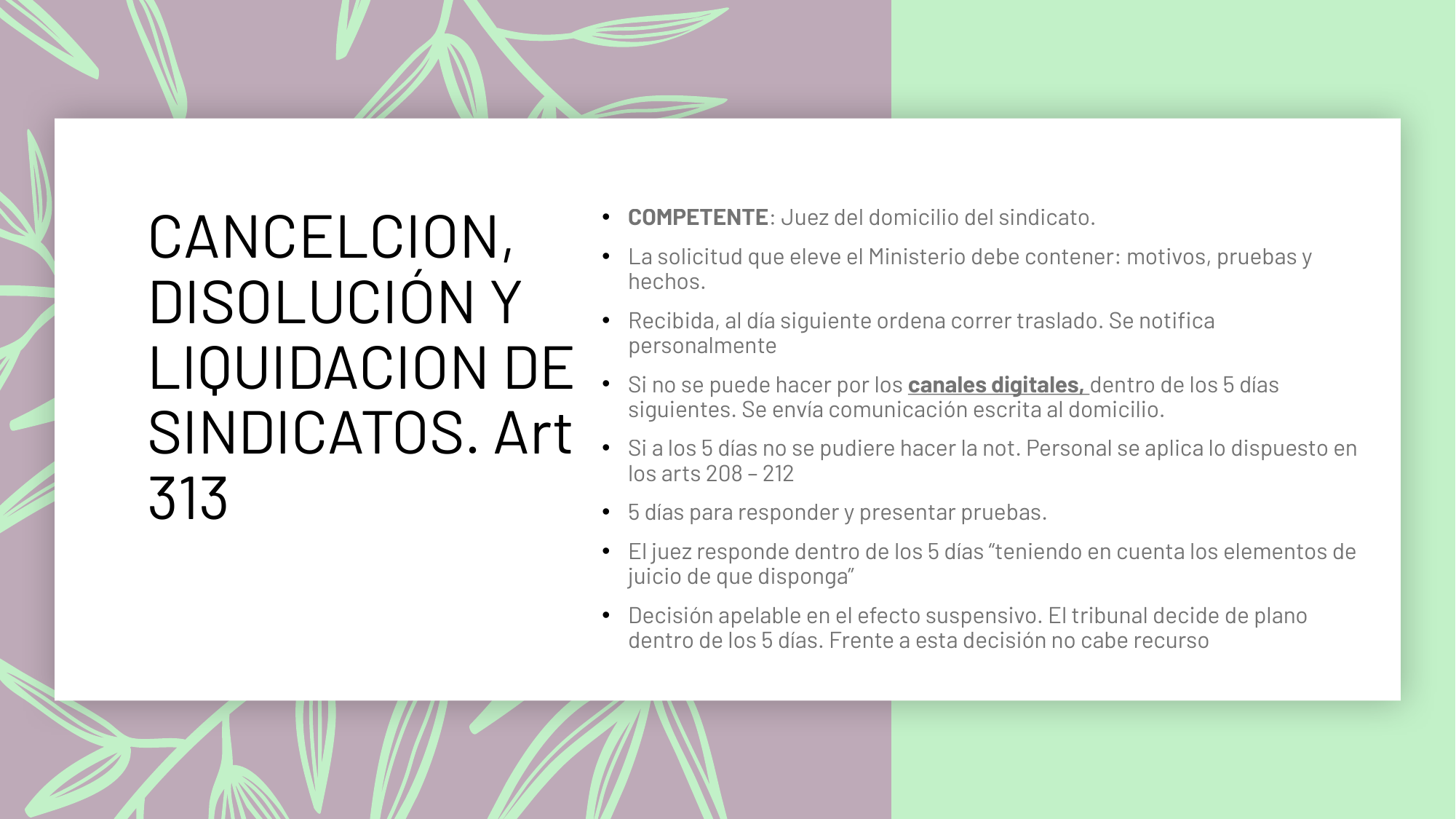

COMPETENTE: Juez del domicilio del sindicato.
La solicitud que eleve el Ministerio debe contener: motivos, pruebas y hechos.
Recibida, al día siguiente ordena correr traslado. Se notifica personalmente
Si no se puede hacer por los canales digitales, dentro de los 5 días siguientes. Se envía comunicación escrita al domicilio.
Si a los 5 días no se pudiere hacer la not. Personal se aplica lo dispuesto en los arts 208 – 212
5 días para responder y presentar pruebas.
El juez responde dentro de los 5 días “teniendo en cuenta los elementos de juicio de que disponga”
Decisión apelable en el efecto suspensivo. El tribunal decide de plano dentro de los 5 días. Frente a esta decisión no cabe recurso

# CANCELCION, DISOLUCIÓN Y LIQUIDACION DE SINDICATOS. Art 313